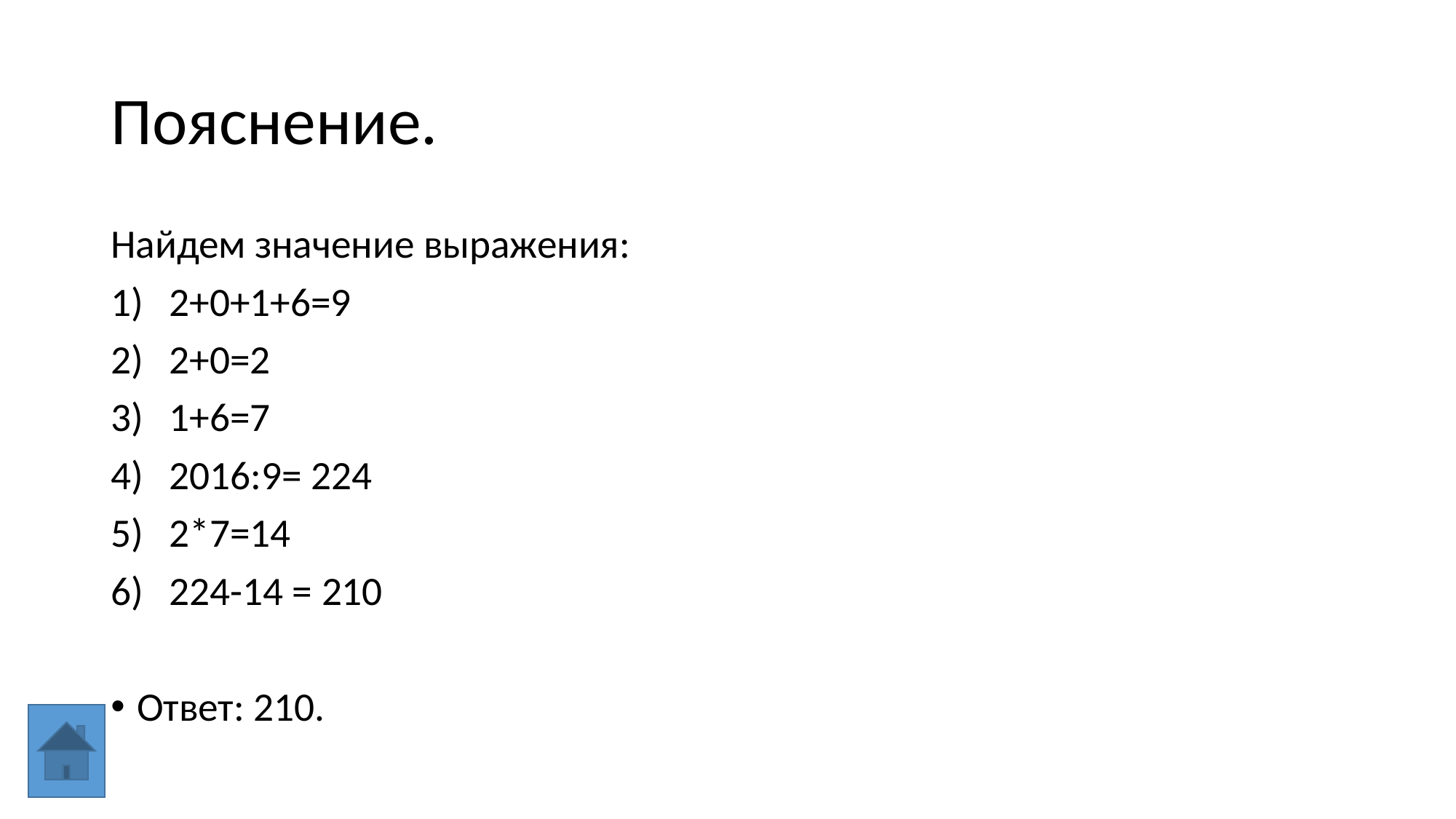

# Пояснение.
Найдем значение выражения:
2+0+1+6=9
2+0=2
1+6=7
2016:9= 224
2*7=14
224-14 = 210

Ответ: 210.